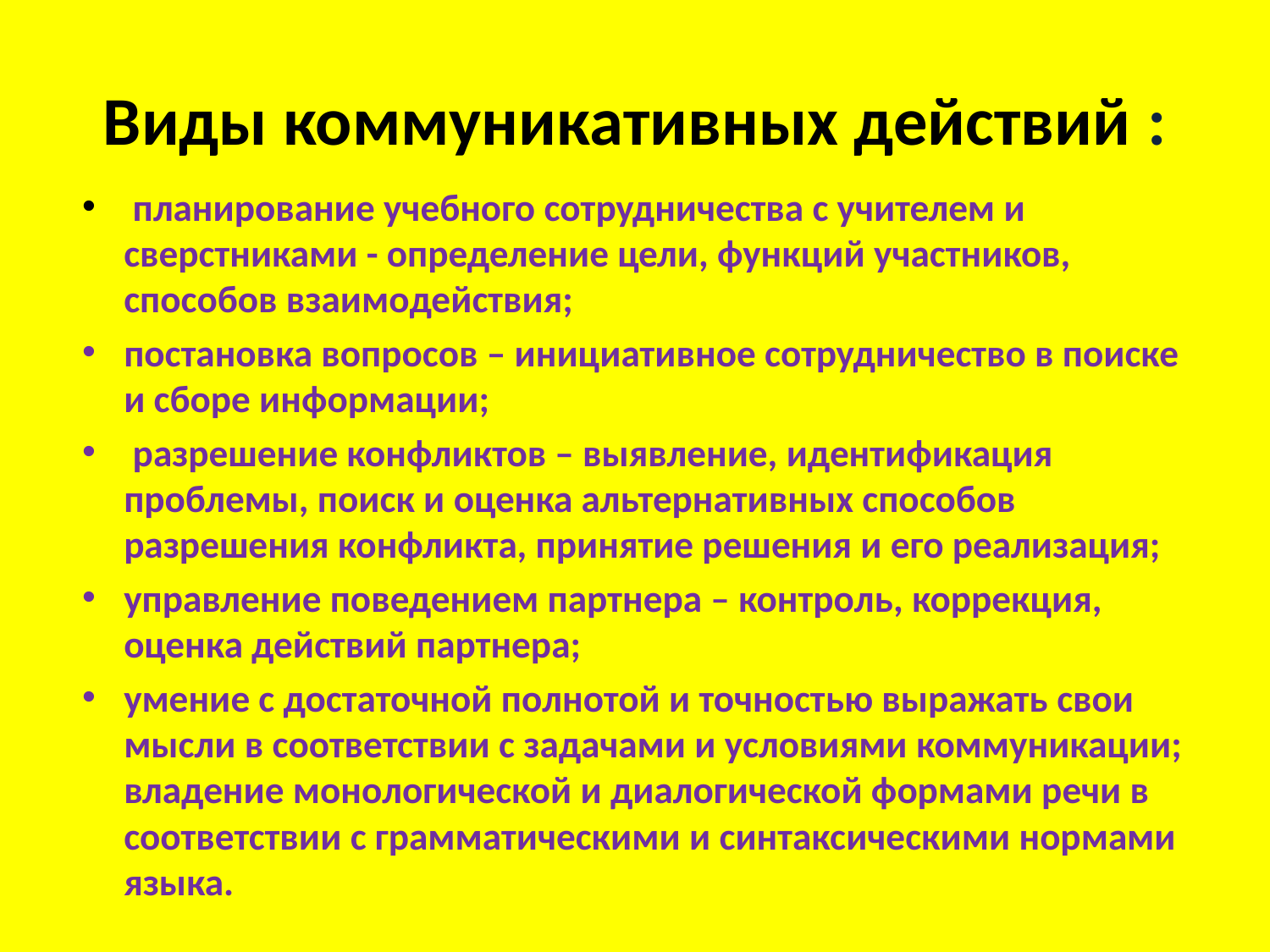

# Виды коммуникативных действий :
 планирование учебного сотрудничества с учителем и сверстниками - определение цели, функций участников, способов взаимодействия;
постановка вопросов – инициативное сотрудничество в поиске и сборе информации;
 разрешение конфликтов – выявление, идентификация проблемы, поиск и оценка альтернативных способов разрешения конфликта, принятие решения и его реализация;
управление поведением партнера – контроль, коррекция, оценка действий партнера;
умение с достаточной полнотой и точностью выражать свои мысли в соответствии с задачами и условиями коммуникации; владение монологической и диалогической формами речи в соответствии с грамматическими и синтаксическими нормами языка.